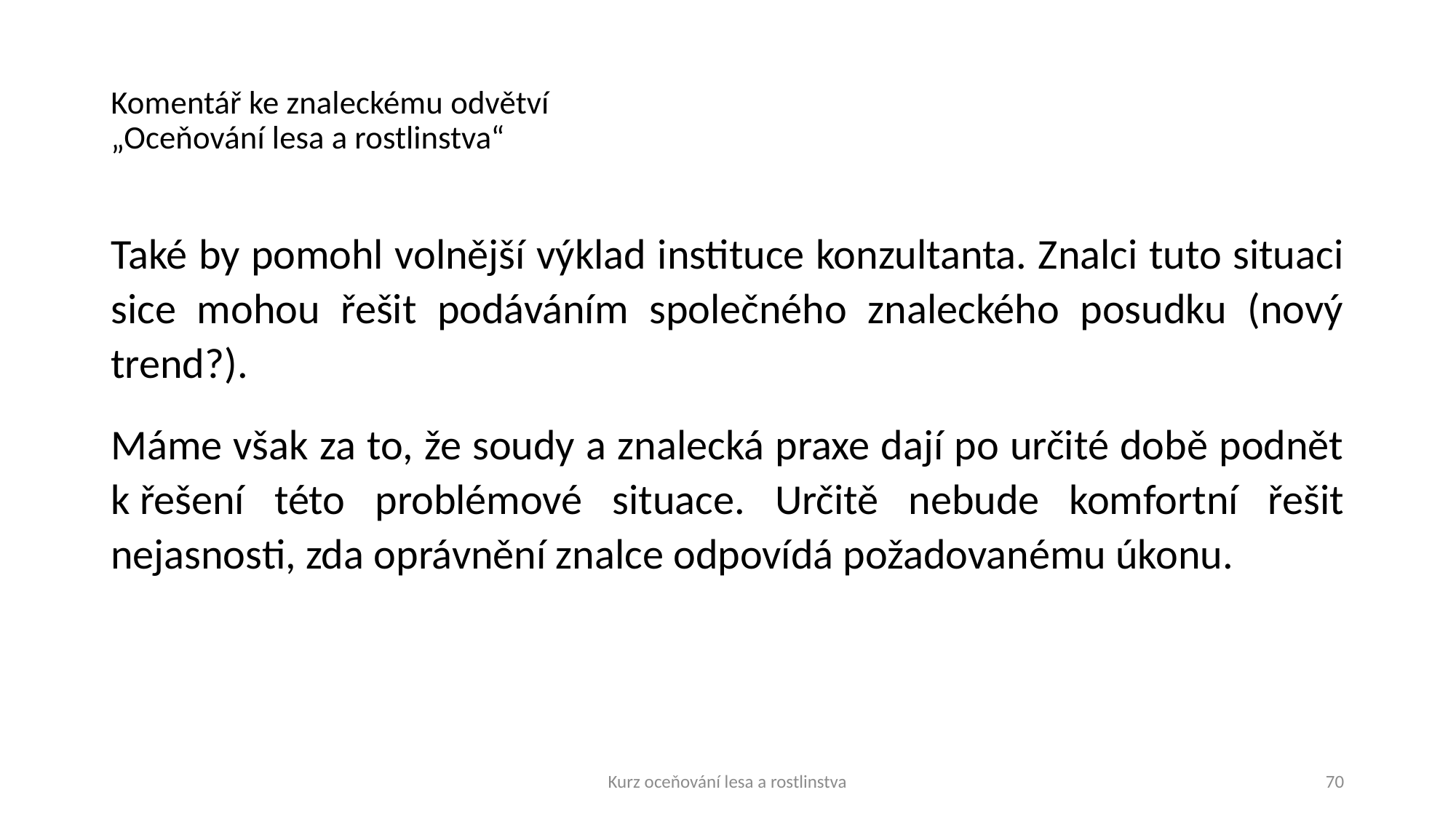

# Komentář ke znaleckému odvětví „Oceňování lesa a rostlinstva“
Také by pomohl volnější výklad instituce konzultanta. Znalci tuto situaci sice mohou řešit podáváním společného znaleckého posudku (nový trend?).
Máme však za to, že soudy a znalecká praxe dají po určité době podnět k řešení této problémové situace. Určitě nebude komfortní řešit nejasnosti, zda oprávnění znalce odpovídá požadovanému úkonu.

Kurz oceňování lesa a rostlinstva
70